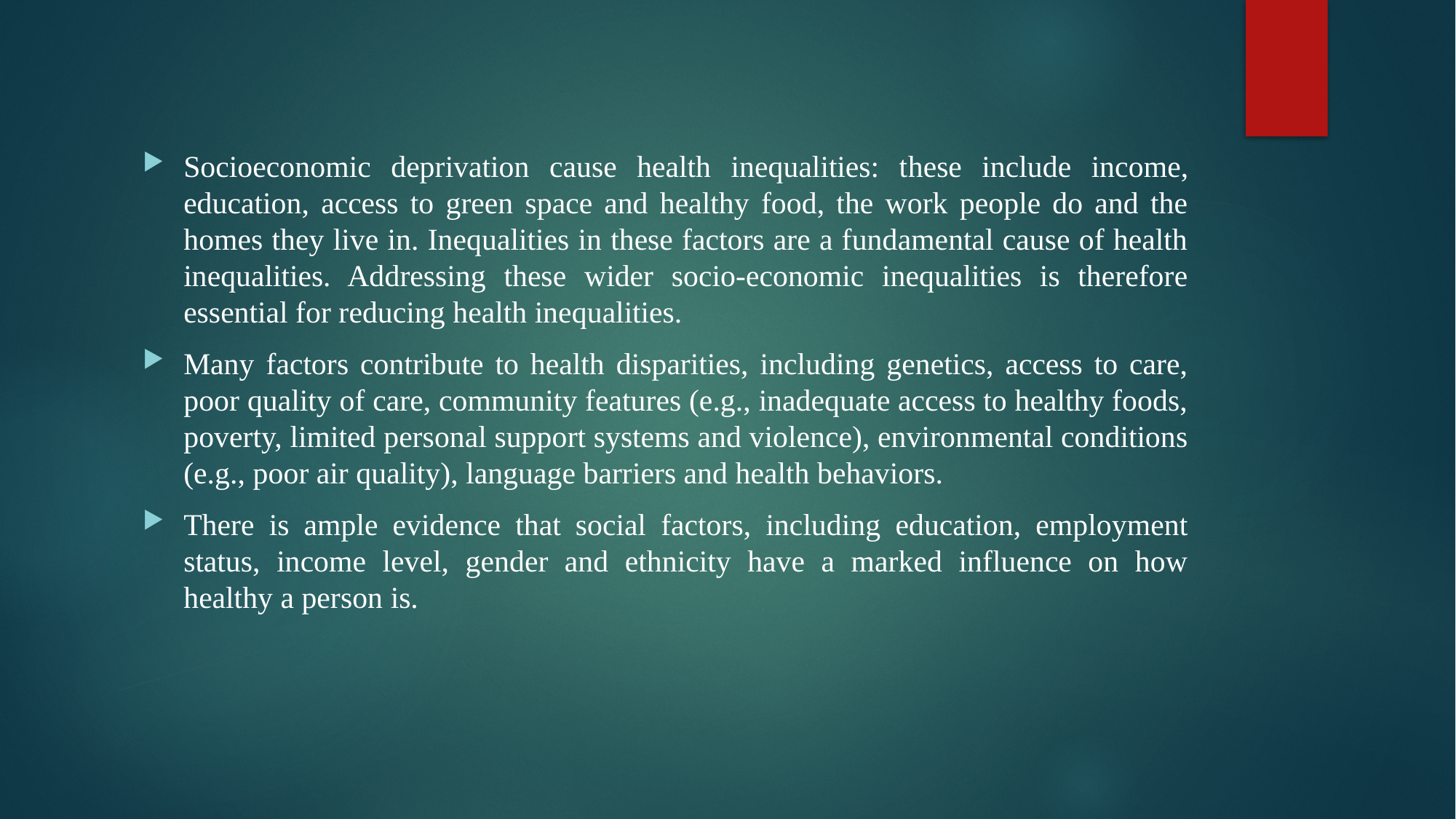

Socioeconomic deprivation cause health inequalities: these include income, education, access to green space and healthy food, the work people do and the homes they live in. Inequalities in these factors are a fundamental cause of health inequalities. Addressing these wider socio-economic inequalities is therefore essential for reducing health inequalities.
Many factors contribute to health disparities, including genetics, access to care, poor quality of care, community features (e.g., inadequate access to healthy foods, poverty, limited personal support systems and violence), environmental conditions (e.g., poor air quality), language barriers and health behaviors.
There is ample evidence that social factors, including education, employment status, income level, gender and ethnicity have a marked influence on how healthy a person is.